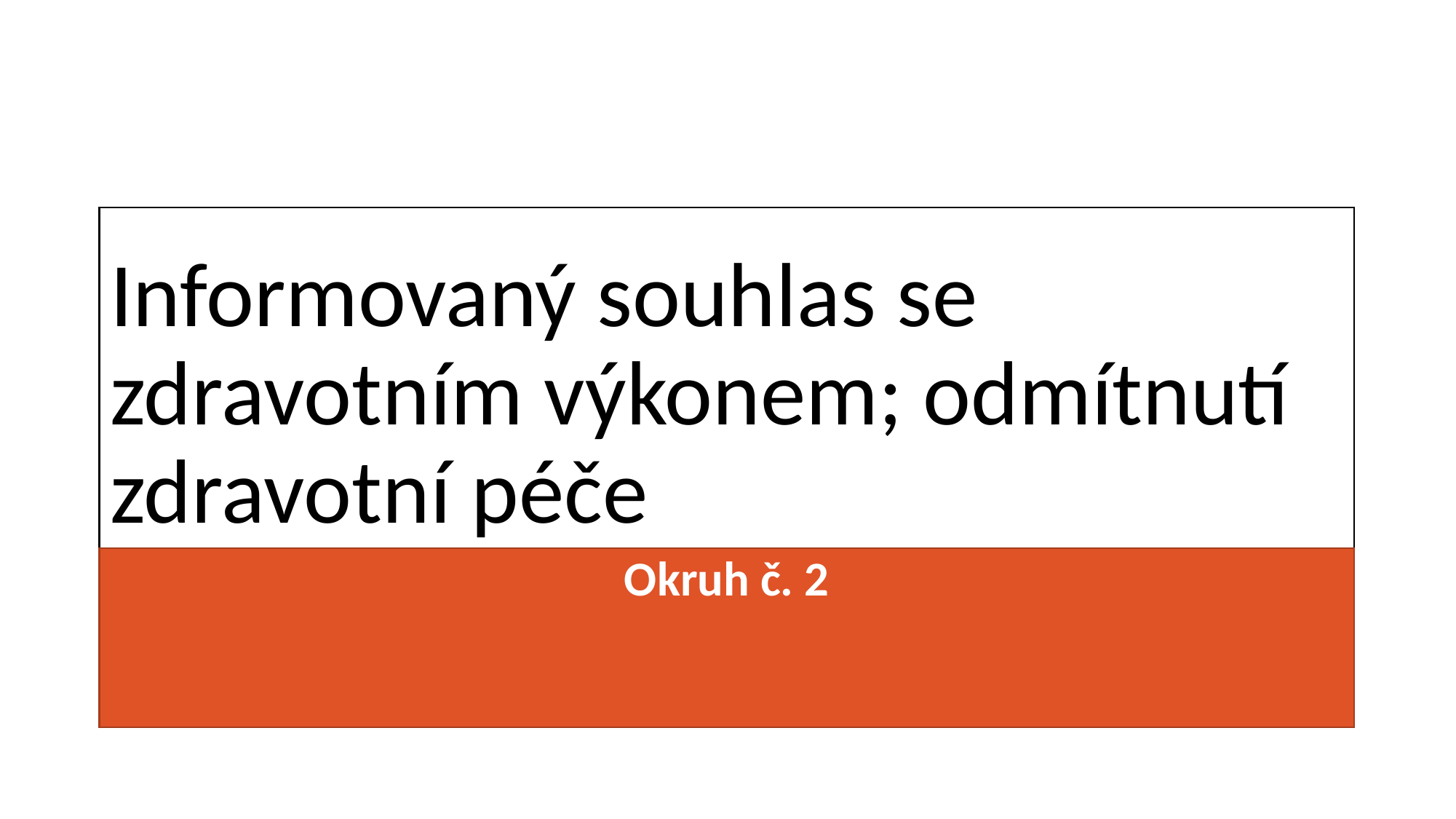

# Informovaný souhlas se zdravotním výkonem; odmítnutí zdravotní péče
Okruh č. 2